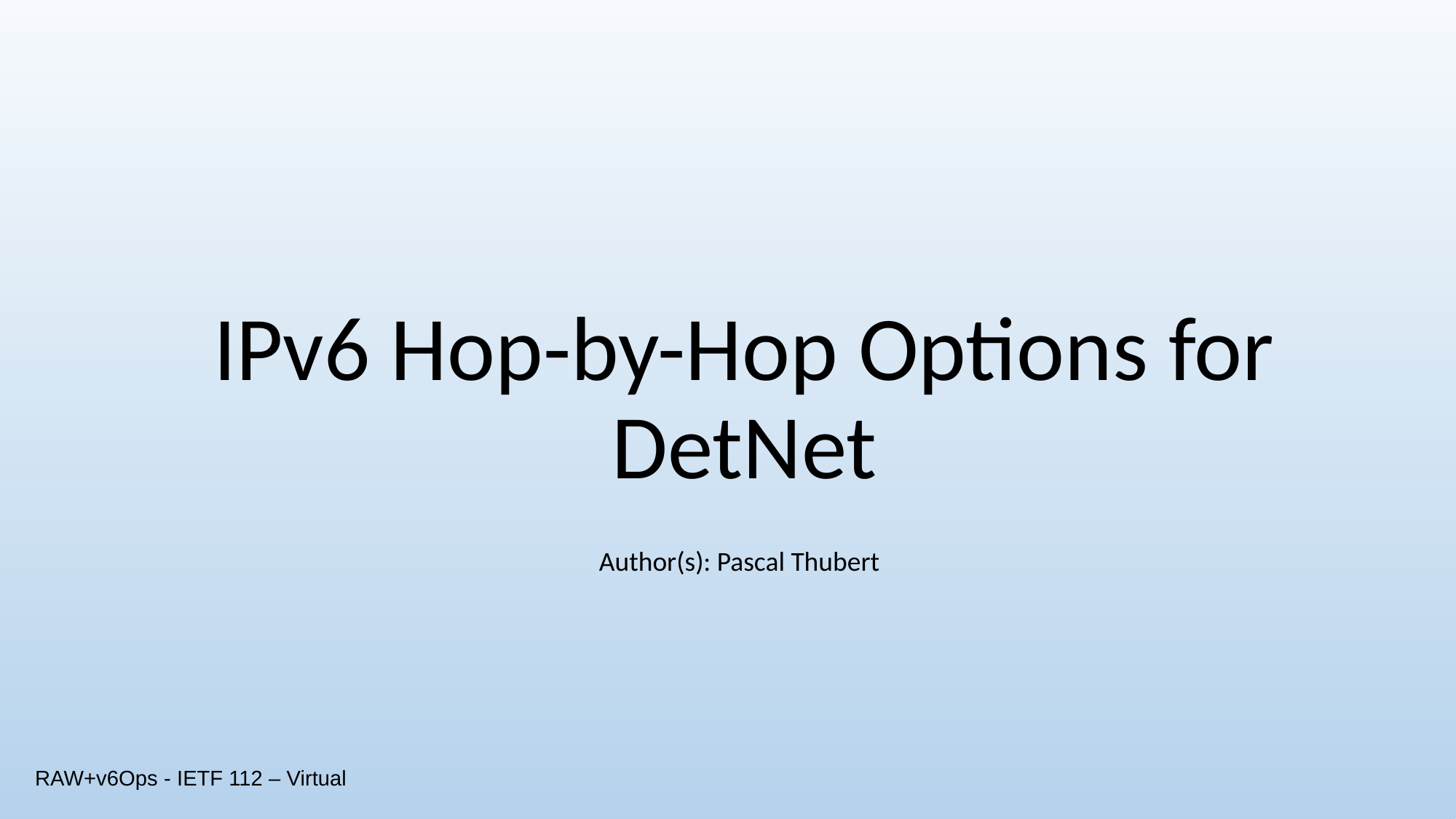

# IPv6 Hop-by-Hop Options for DetNet
Author(s): Pascal Thubert